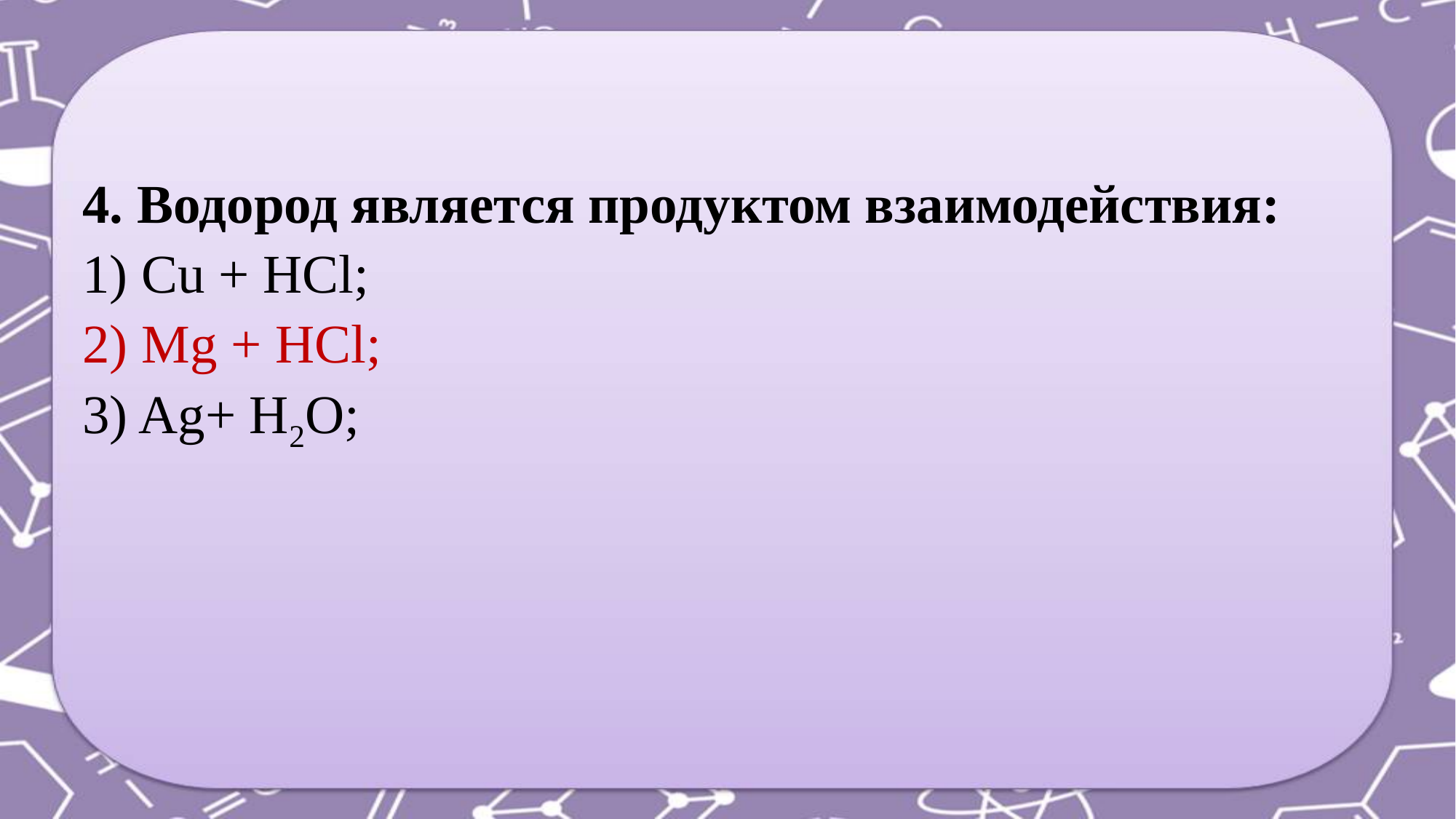

4. Водород является продуктом взаимодействия:
1) Cu + HCl;
2) Mg + HCl;
3) Ag+ H2O;